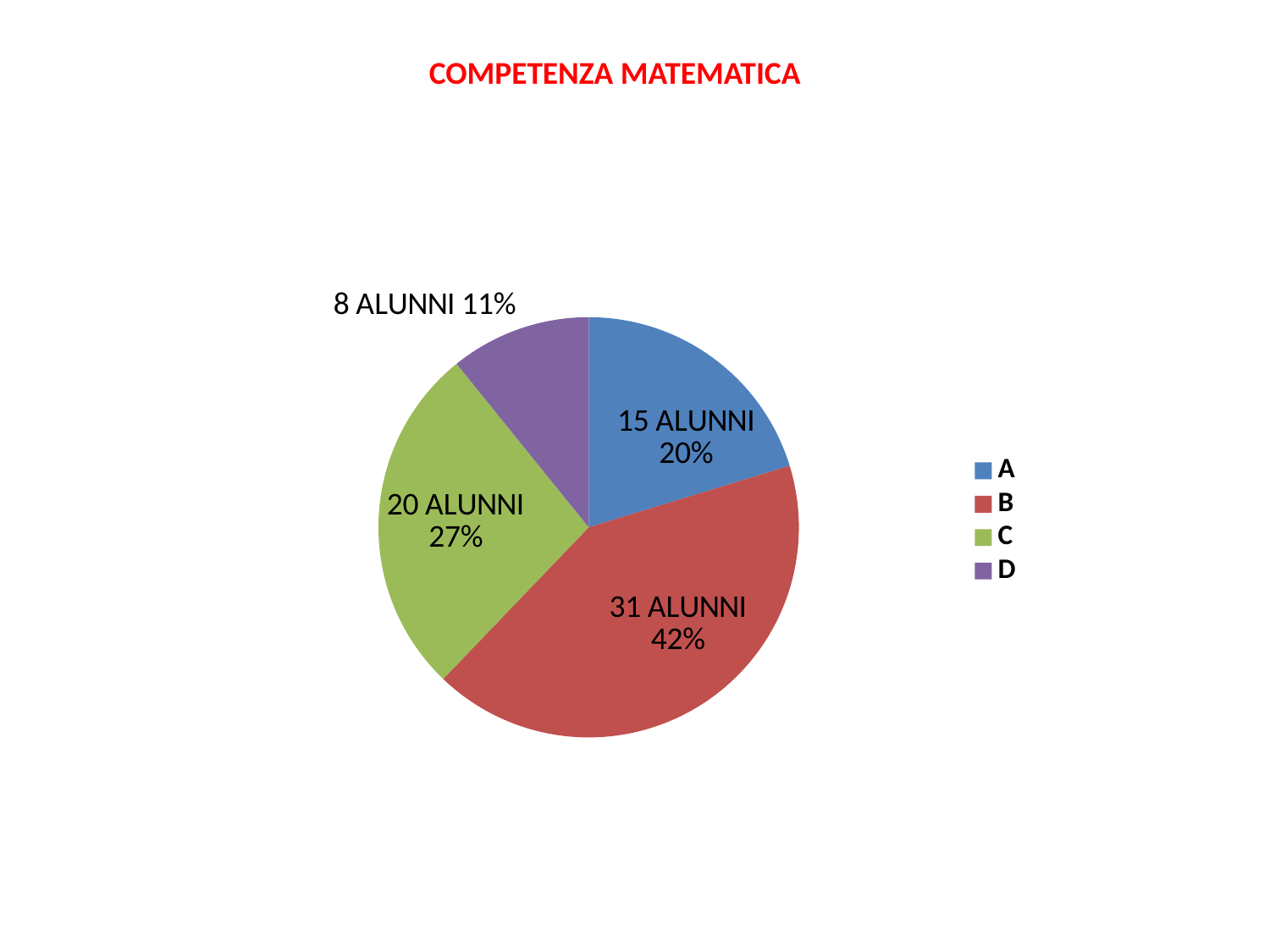

COMPETENZA MATEMATICA

### Chart

| Category |  |
|---|---|
| A | 15.0 |
| B | 31.0 |
| C | 20.0 |
| D | 8.0 |